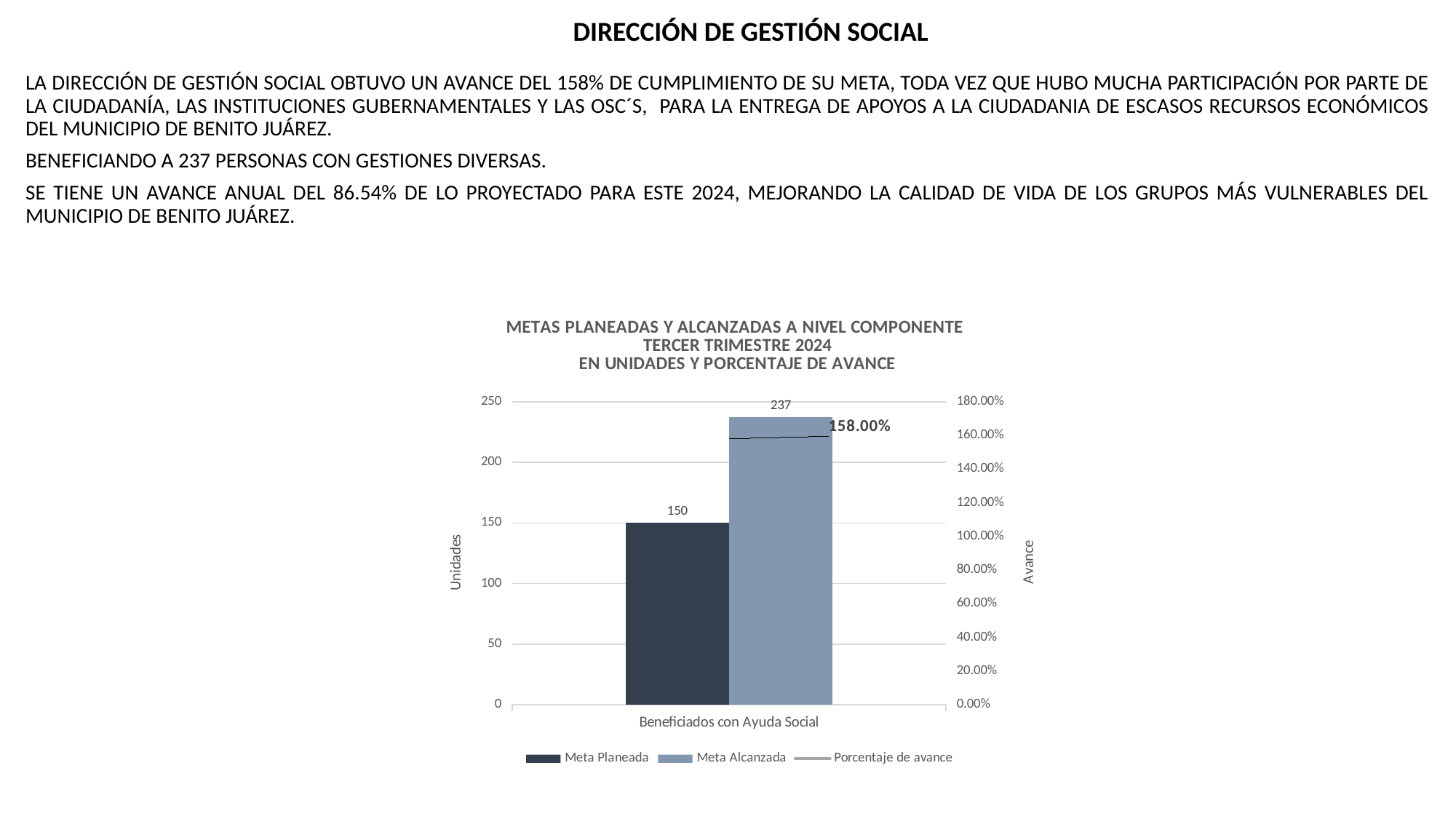

DIRECCIÓN DE GESTIÓN SOCIAL

LA DIRECCIÓN DE GESTIÓN SOCIAL OBTUVO UN AVANCE DEL 158% DE CUMPLIMIENTO DE SU META, TODA VEZ QUE HUBO MUCHA PARTICIPACIÓN POR PARTE DE LA CIUDADANÍA, LAS INSTITUCIONES GUBERNAMENTALES Y LAS OSC´S,  PARA LA ENTREGA DE APOYOS A LA CIUDADANIA DE ESCASOS RECURSOS ECONÓMICOS DEL MUNICIPIO DE BENITO JUÁREZ.
BENEFICIANDO A 237 PERSONAS CON GESTIONES DIVERSAS.
SE TIENE UN AVANCE ANUAL DEL 86.54% DE LO PROYECTADO PARA ESTE 2024, MEJORANDO LA CALIDAD DE VIDA DE LOS GRUPOS MÁS VULNERABLES DEL MUNICIPIO DE BENITO JUÁREZ.

### Chart: METAS PLANEADAS Y ALCANZADAS A NIVEL COMPONENTE
TERCER TRIMESTRE 2024
EN UNIDADES Y PORCENTAJE DE AVANCE

| Category | Meta Planeada | Meta Alcanzada |  |
|---|---|---|---|
| Beneficiados con Ayuda Social | 150.0 | 237.0 | 1.58 |